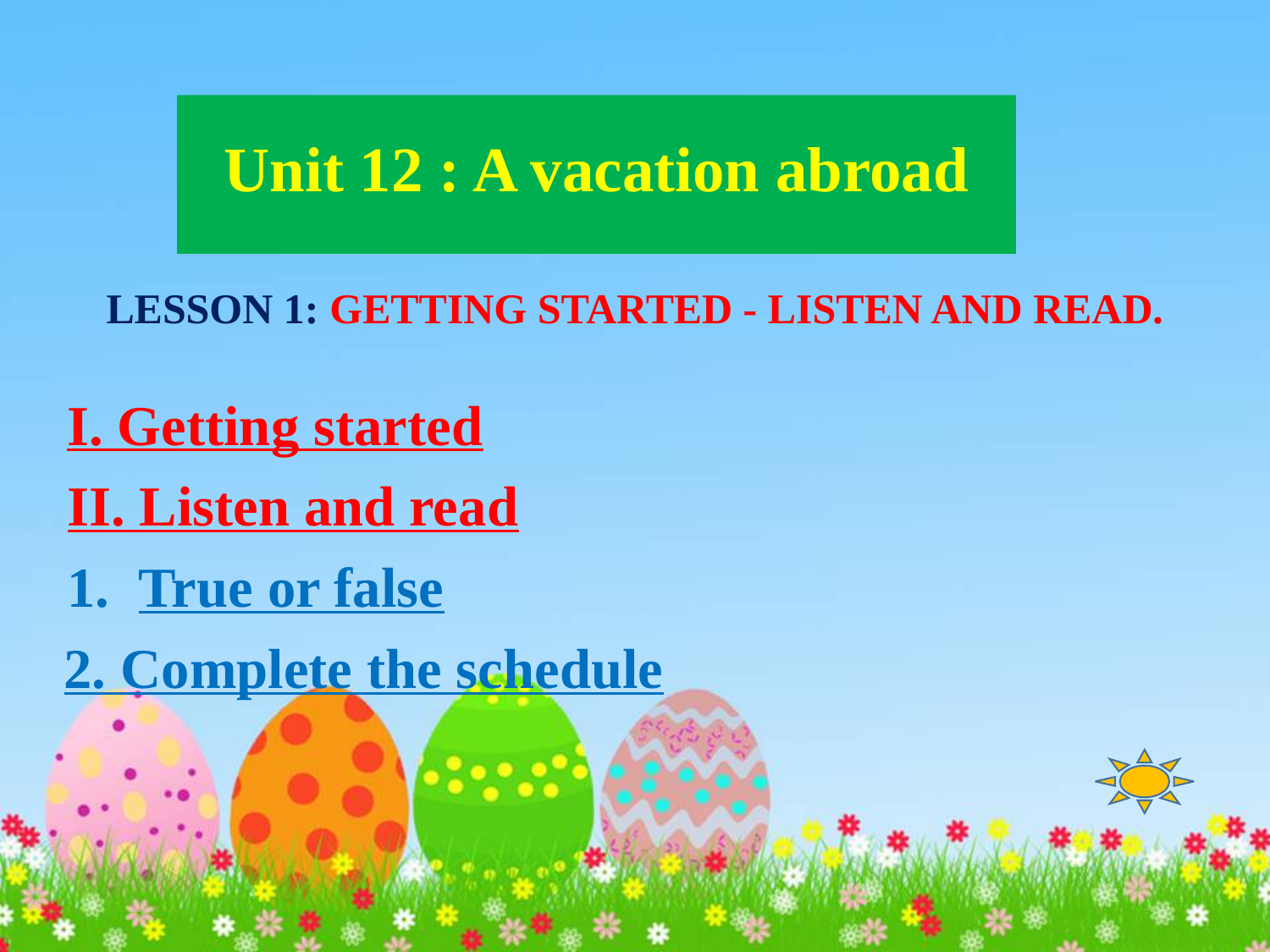

#
Unit 12 : A vacation abroad
Lesson 1: Getting started - LISTEN AND Read.
I. Getting started
II. Listen and read
True or false
2. Complete the schedule